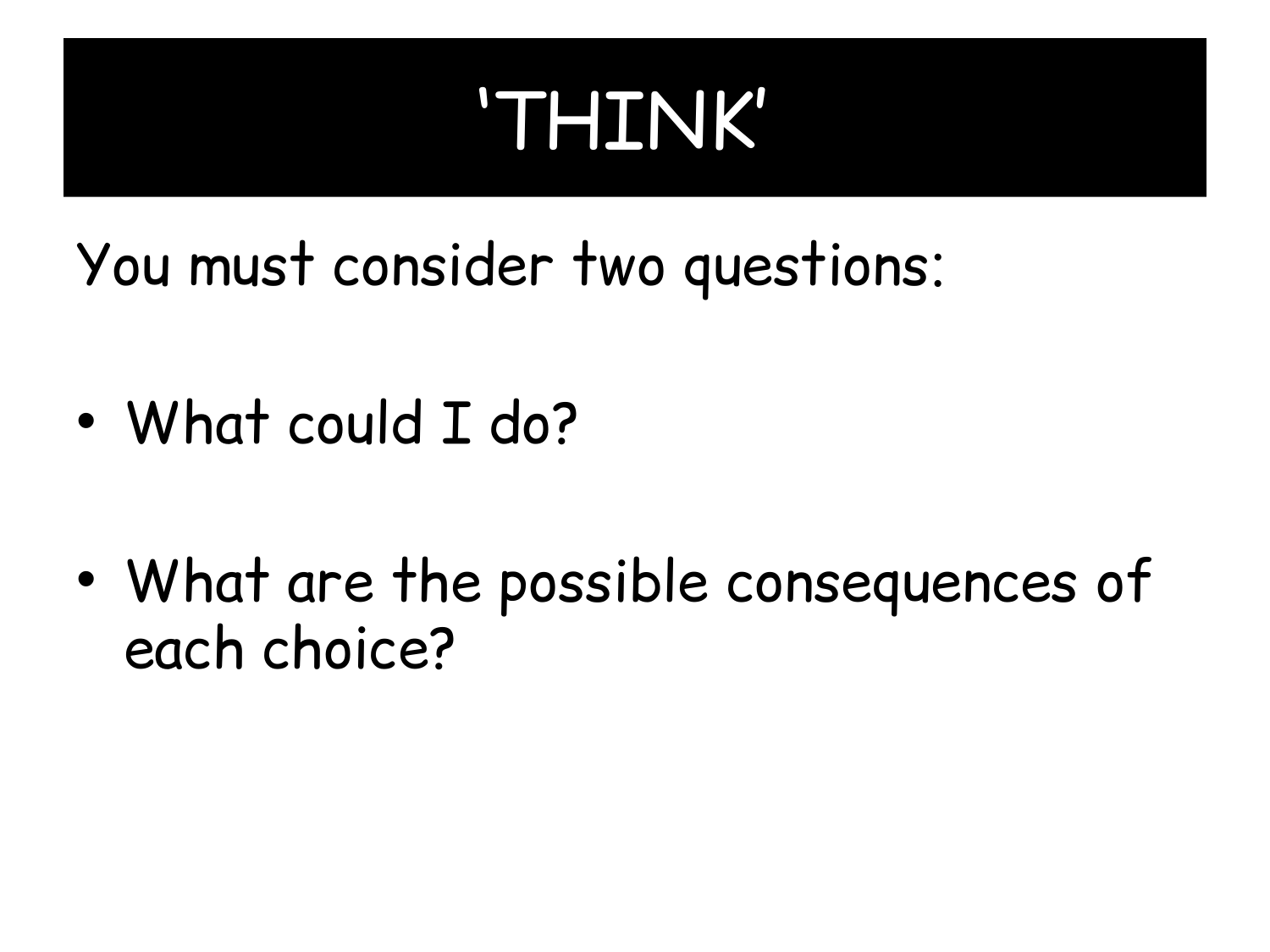

# ‘THINK’
You must consider two questions:

What could I do?

What are the possible consequences of each choice?